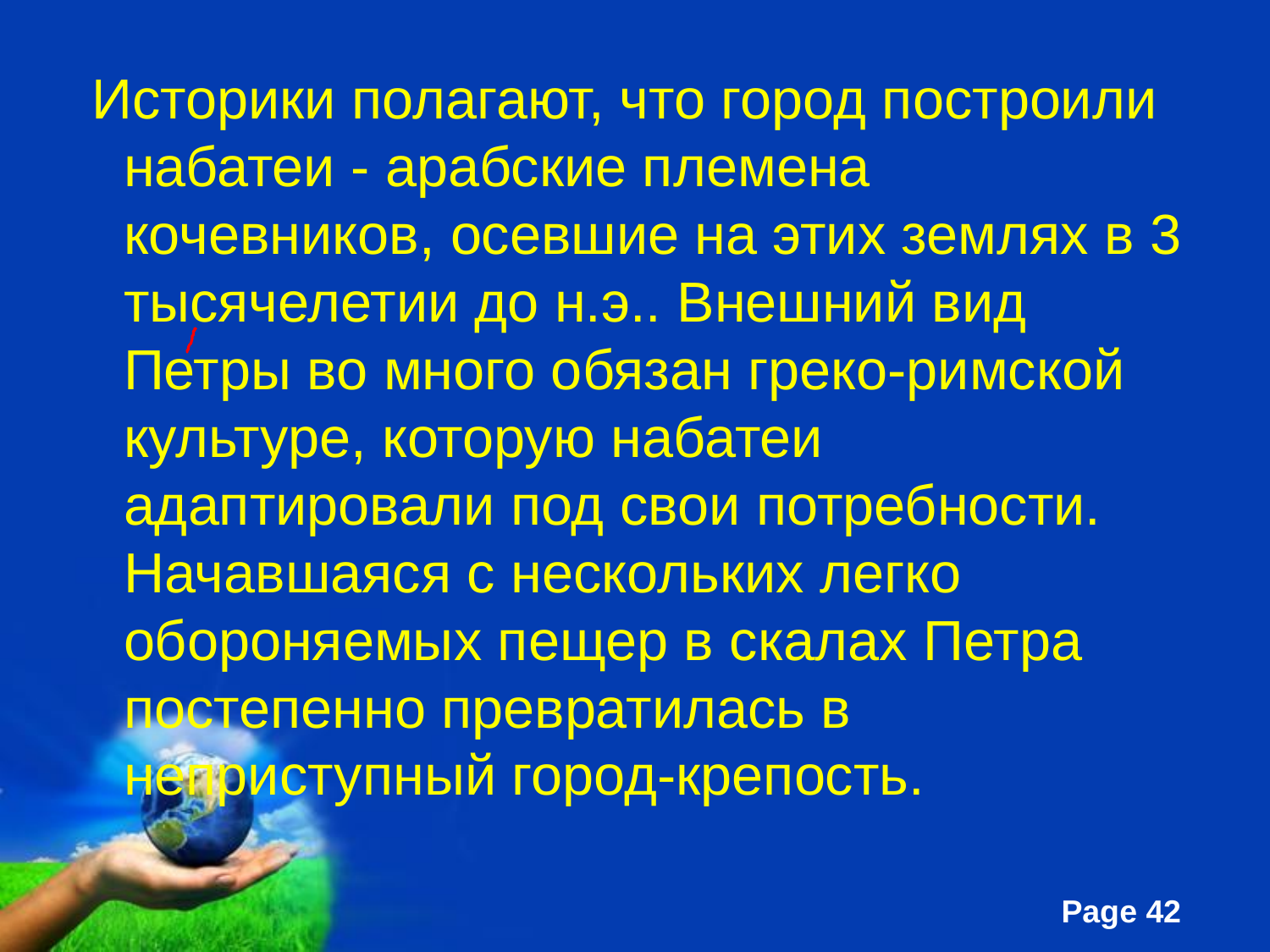

#
 Историки полагают, что город построили набатеи - арабские племена кочевников, осевшие на этих землях в 3 тысячелетии до н.э.. Внешний вид Петры во много обязан греко-римской культуре, которую набатеи адаптировали под свои потребности. Начавшаяся с нескольких легко обороняемых пещер в скалах Петра постепенно превратилась в неприступный город-крепость.